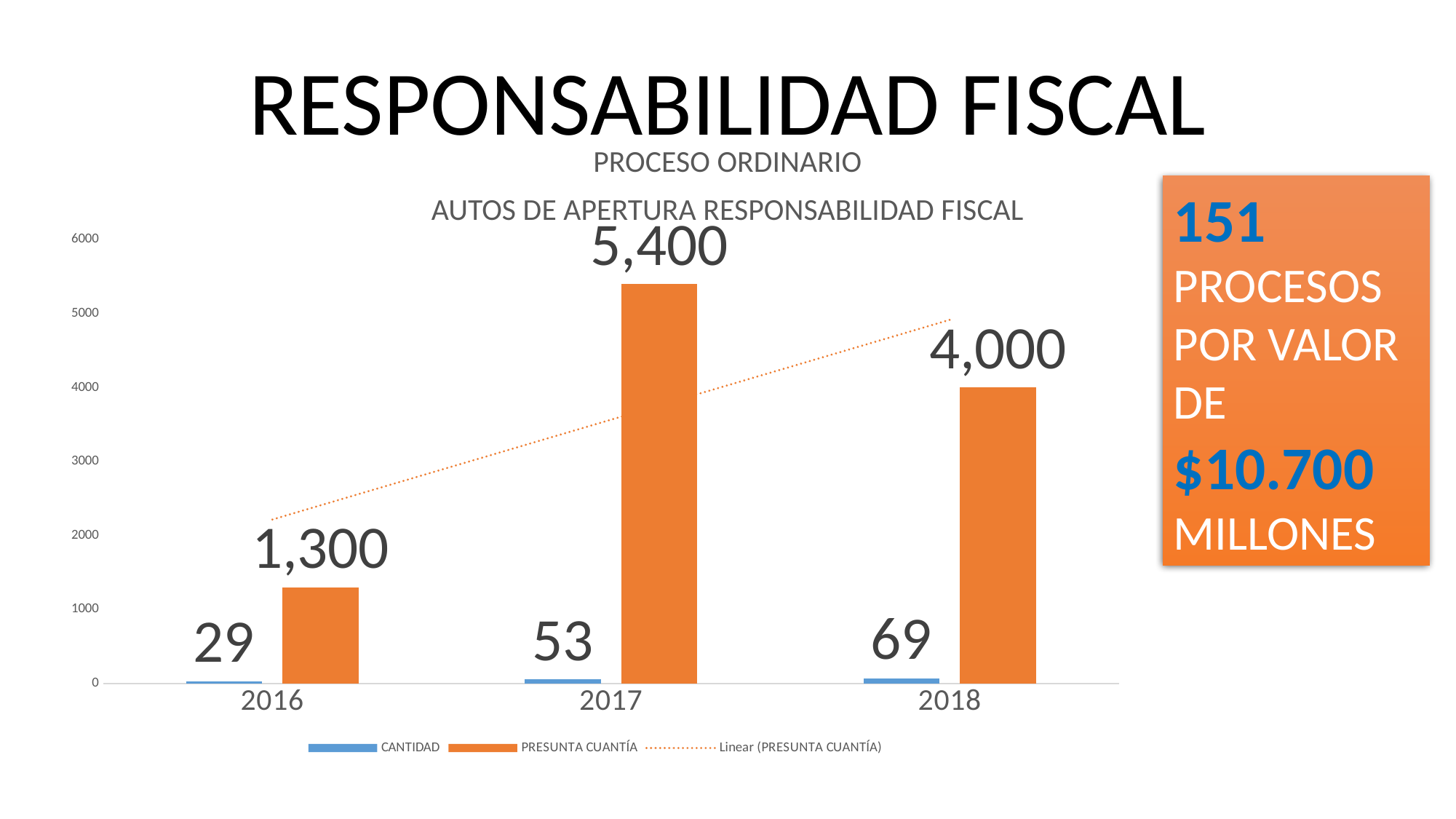

# RESPONSABILIDAD FISCAL
PROCESO ORDINARIO
AUTOS DE APERTURA RESPONSABILIDAD FISCAL
151 PROCESOS POR VALOR DE $10.700 MILLONES

### Chart

| Category | CANTIDAD | PRESUNTA CUANTÍA |
|---|---|---|
| 2016 | 29.0 | 1300.0 |
| 2017 | 53.0 | 5400.0 |
| 2018 | 69.0 | 4000.0 |